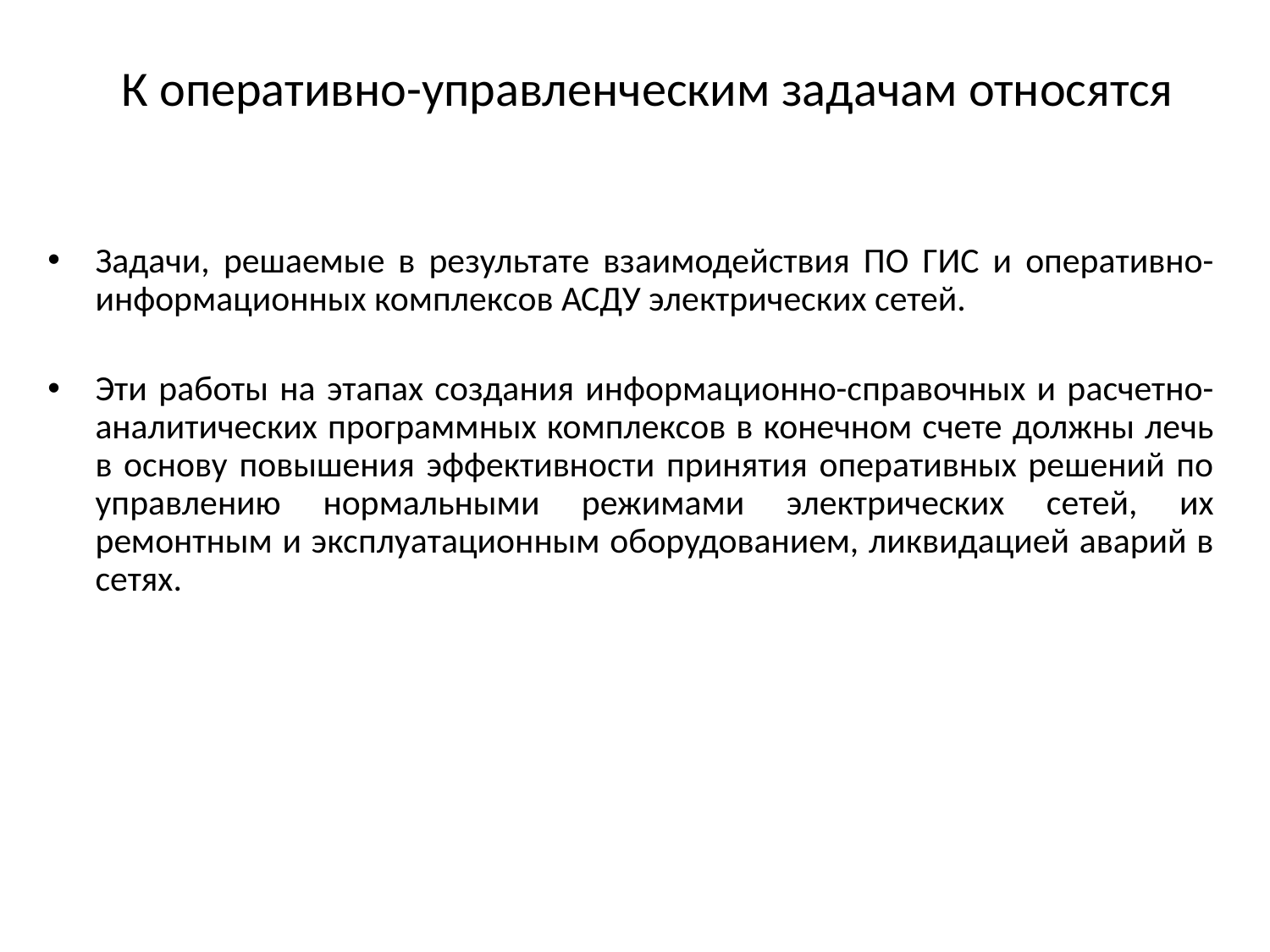

# К оперативно-управленческим задачам относятся
Задачи, решаемые в результате взаимодействия ПО ГИС и оперативно-информационных комплексов АСДУ электрических сетей.

Эти работы на этапах создания информационно-справочных и расчетно-аналитических программных комплексов в конечном счете должны лечь в основу повышения эффективности принятия оперативных решений по управлению нормальными режимами электрических сетей, их ремонтным и эксплуатационным оборудованием, ликвидацией аварий в сетях.